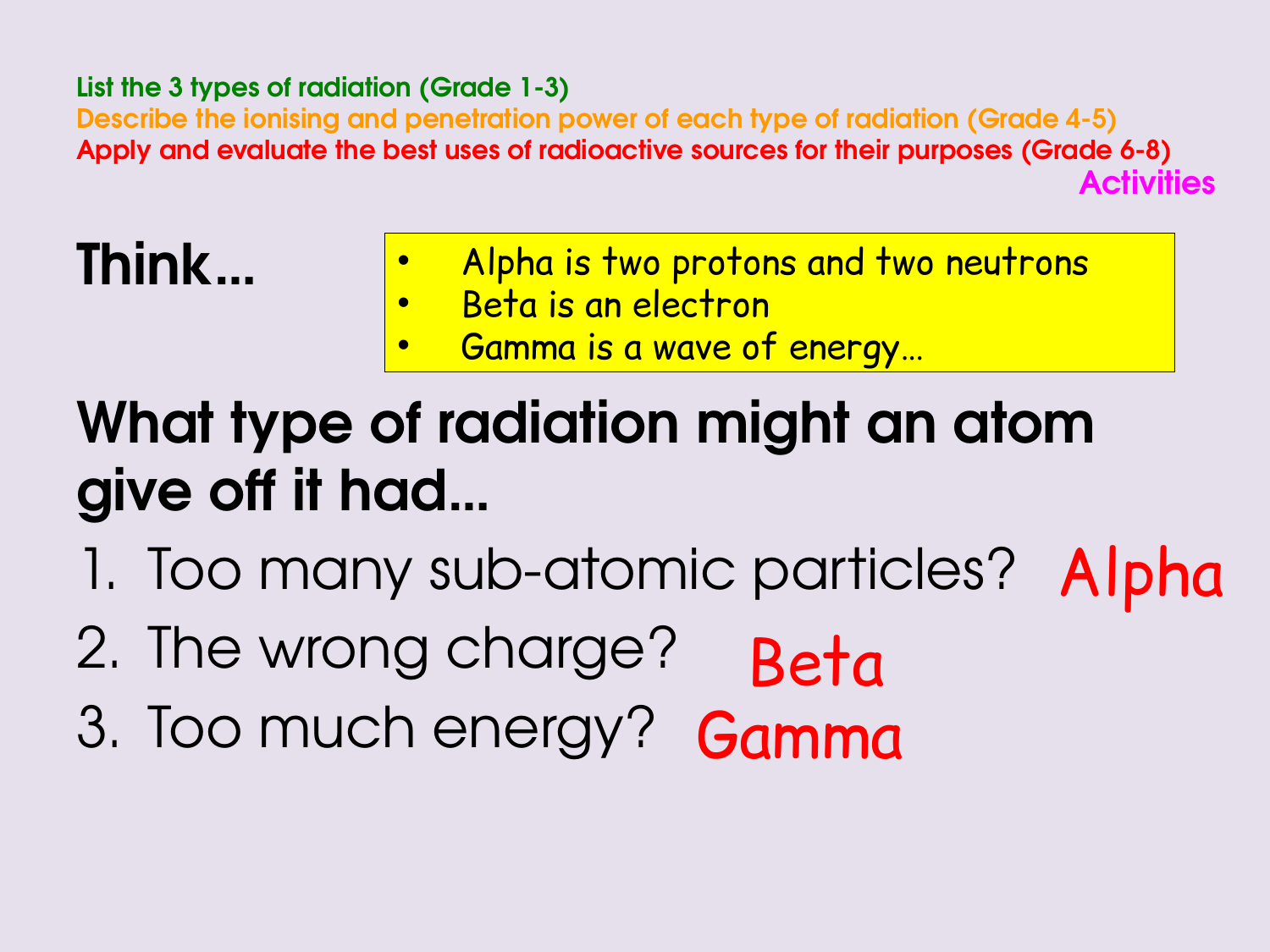

# List the 3 types of radiation (Grade 1-3) Describe the ionising and penetration power of each type of radiation (Grade 4-5) Apply and evaluate the best uses of radioactive sources for their purposes (Grade 6-8)
Activities
Think…

What type of radiation might an atom give off it had…
Too many sub-atomic particles?
The wrong charge?
Too much energy?
Alpha is two protons and two neutrons
Beta is an electron
Gamma is a wave of energy…
Alpha
Beta
Gamma